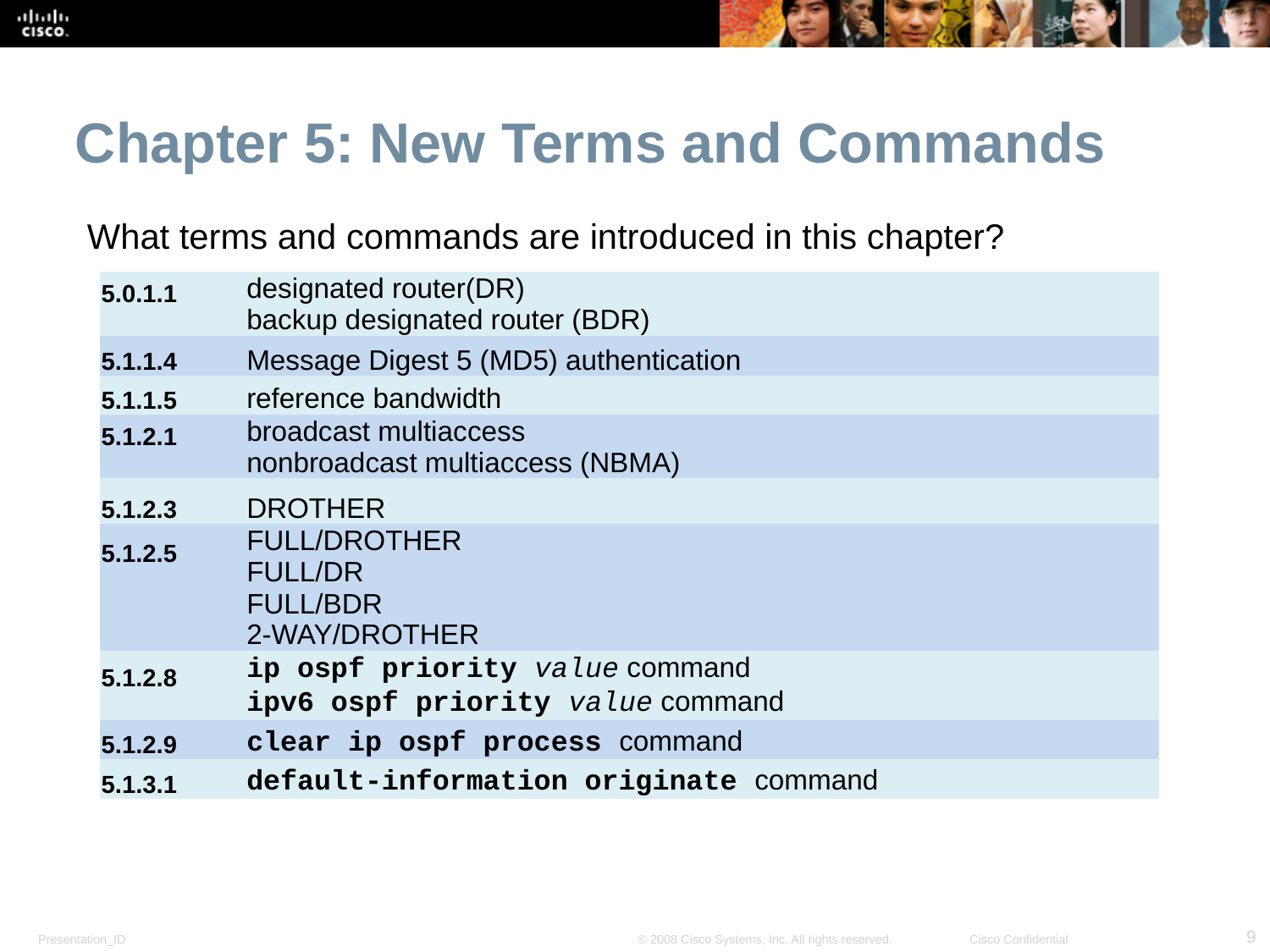

Chapter 5: New Terms and Commands
What terms and commands are introduced in this chapter?
| 5.0.1.1 | designated router(DR) backup designated router (BDR) |
| --- | --- |
| 5.1.1.4 | Message Digest 5 (MD5) authentication |
| 5.1.1.5 | reference bandwidth |
| 5.1.2.1 | broadcast multiaccess nonbroadcast multiaccess (NBMA) |
| 5.1.2.3 | DROTHER |
| 5.1.2.5 | FULL/DROTHER FULL/DR  FULL/BDR 2-WAY/DROTHER |
| 5.1.2.8 | ip ospf priority value command ipv6 ospf priority value command |
| 5.1.2.9 | clear ip ospf process command |
| 5.1.3.1 | default-information originate command |